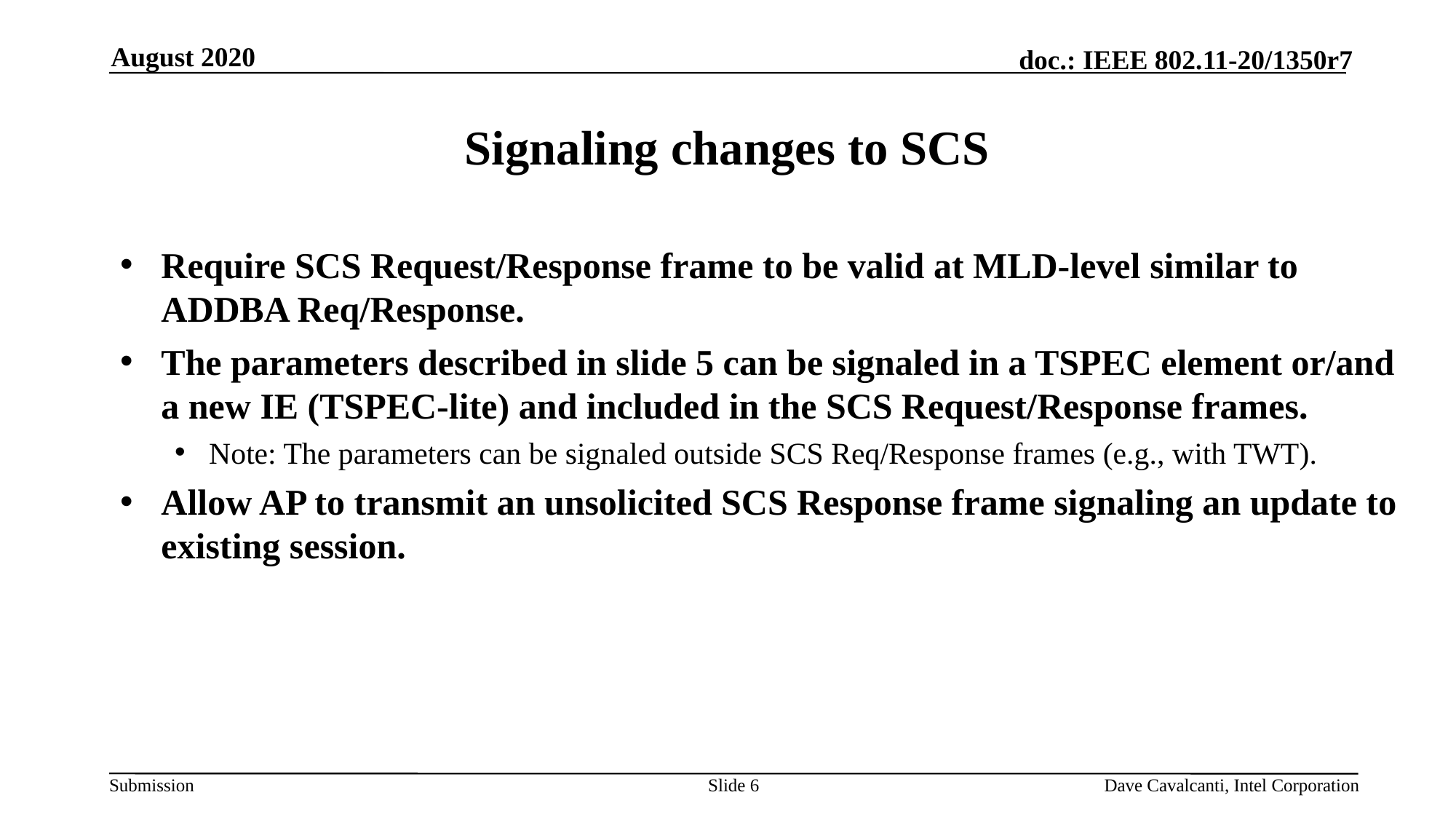

August 2020
# Signaling changes to SCS
Require SCS Request/Response frame to be valid at MLD-level similar to ADDBA Req/Response.
The parameters described in slide 5 can be signaled in a TSPEC element or/and a new IE (TSPEC-lite) and included in the SCS Request/Response frames.
Note: The parameters can be signaled outside SCS Req/Response frames (e.g., with TWT).
Allow AP to transmit an unsolicited SCS Response frame signaling an update to existing session.
Slide 6
Dave Cavalcanti, Intel Corporation